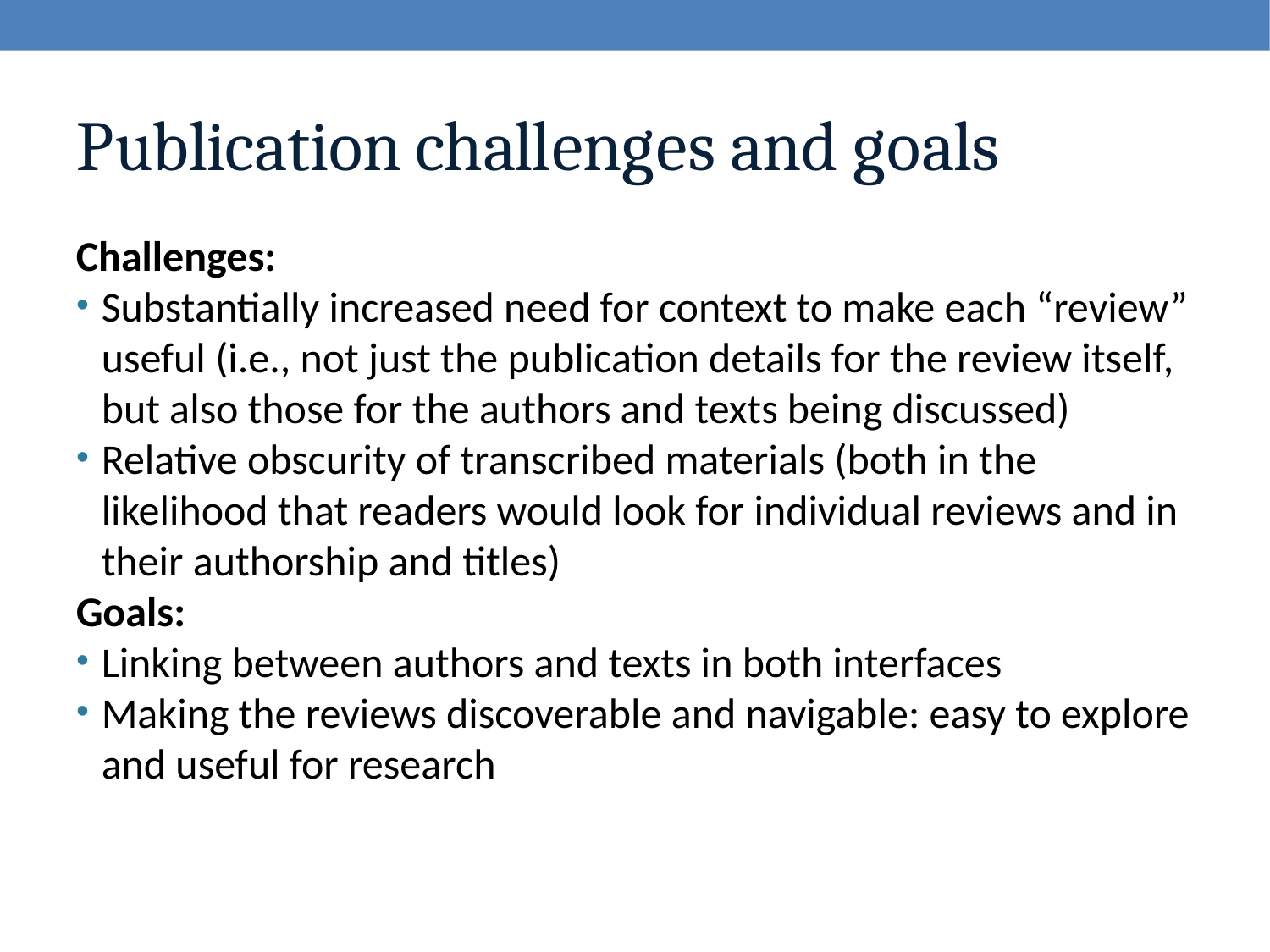

Publication challenges and goals
Challenges:
Substantially increased need for context to make each “review” useful (i.e., not just the publication details for the review itself, but also those for the authors and texts being discussed)
Relative obscurity of transcribed materials (both in the likelihood that readers would look for individual reviews and in their authorship and titles)
Goals:
Linking between authors and texts in both interfaces
Making the reviews discoverable and navigable: easy to explore and useful for research